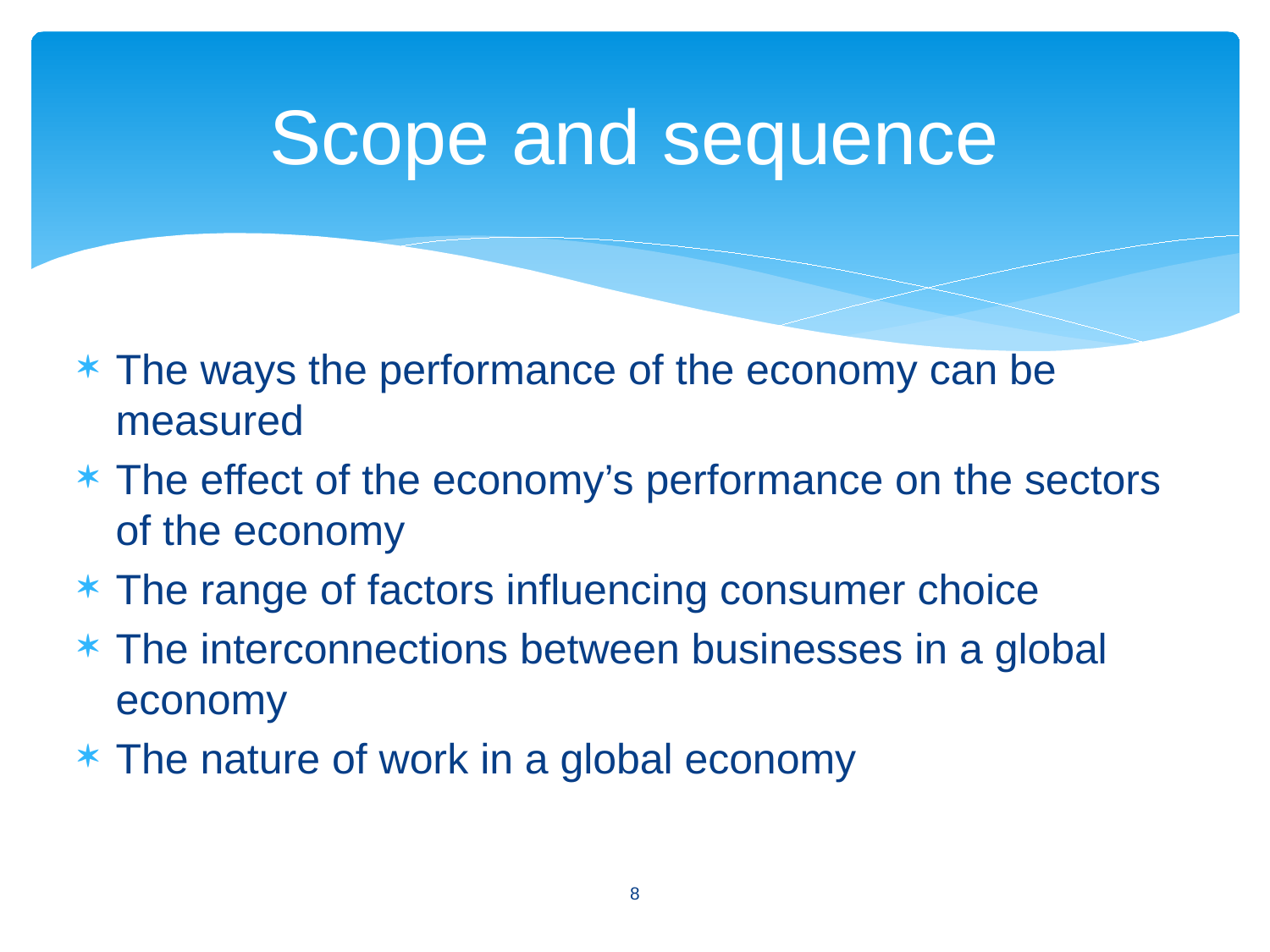

# Scope and sequence
The ways the performance of the economy can be measured
The effect of the economy’s performance on the sectors of the economy
The range of factors influencing consumer choice
The interconnections between businesses in a global economy
The nature of work in a global economy
8